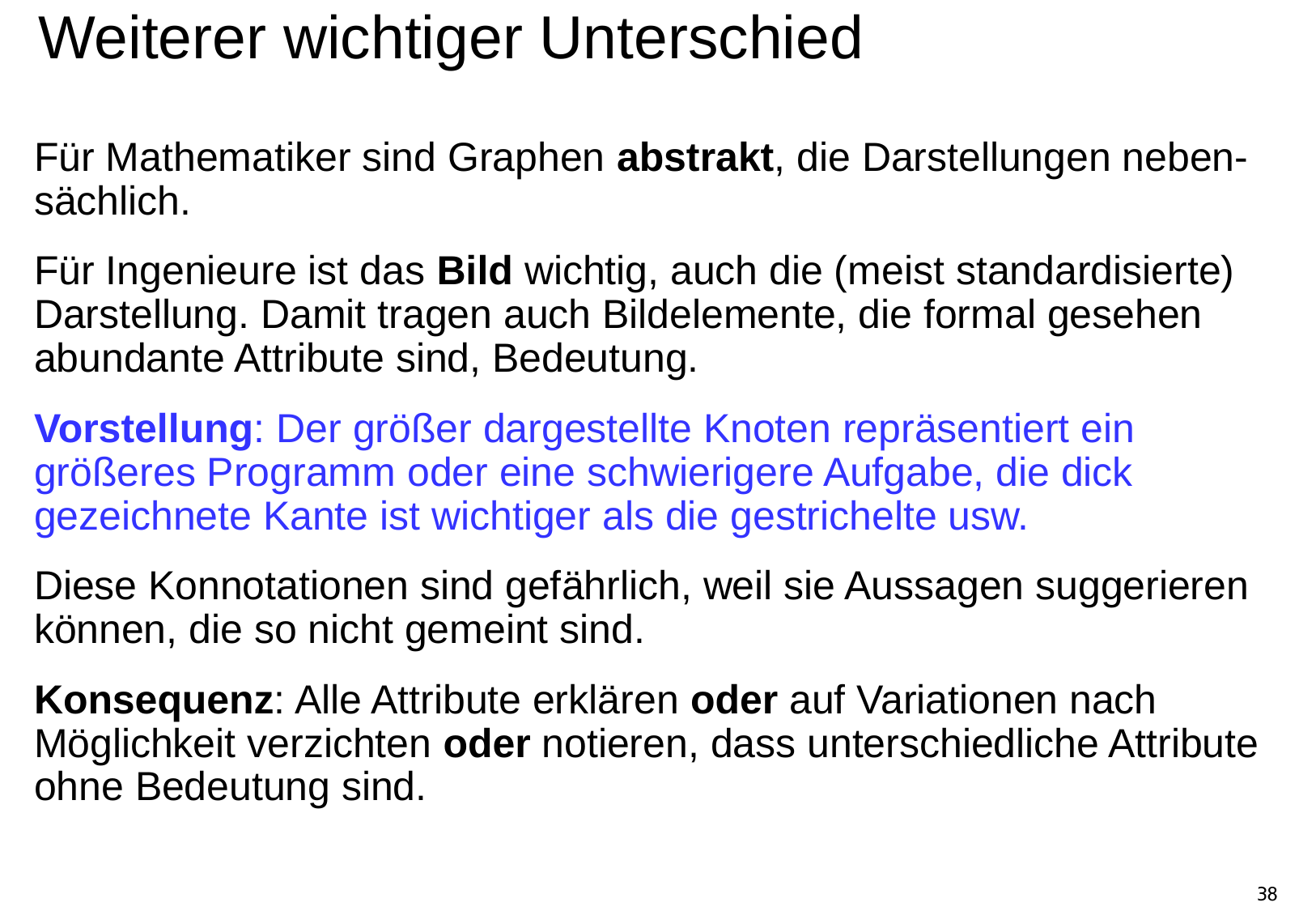

# Weiterer wichtiger Unterschied
Für Mathematiker sind Graphen abstrakt, die Darstellungen neben-sächlich.
Für Ingenieure ist das Bild wichtig, auch die (meist standardisierte) Darstellung. Damit tragen auch Bildelemente, die formal gesehen abundante Attribute sind, Bedeutung.
Vorstellung: Der größer dargestellte Knoten repräsentiert ein größeres Programm oder eine schwierigere Aufgabe, die dick gezeichnete Kante ist wichtiger als die gestrichelte usw.
Diese Konnotationen sind gefährlich, weil sie Aussagen suggerieren können, die so nicht gemeint sind.
Konsequenz: Alle Attribute erklären oder auf Variationen nach Möglichkeit verzichten oder notieren, dass unterschiedliche Attribute ohne Bedeutung sind.

38